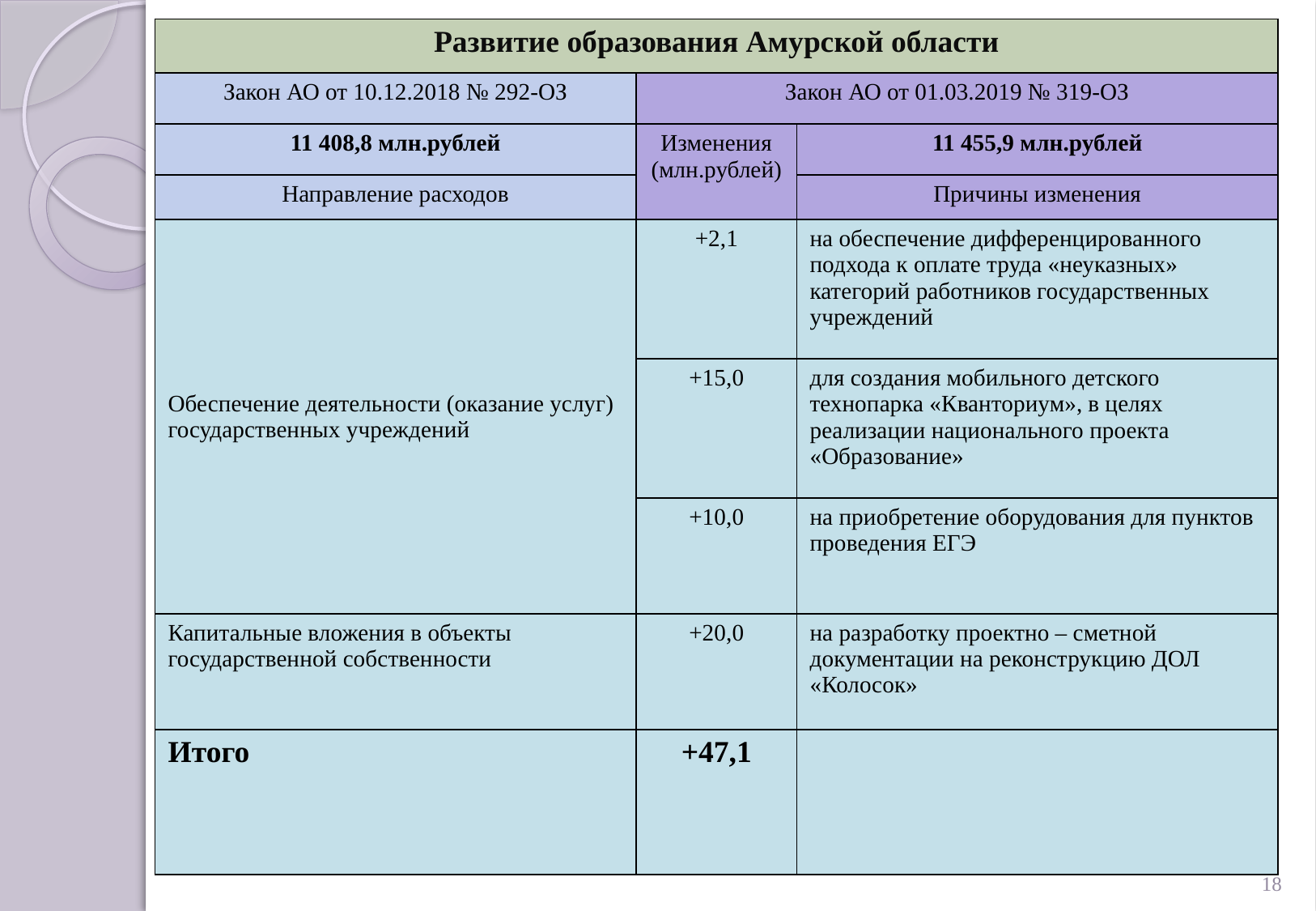

| Развитие образования Амурской области |  |  |
| --- | --- | --- |
| Закон АО от 10.12.2018 № 292-ОЗ | Закон АО от 01.03.2019 № 319-ОЗ |  |
| 11 408,8 млн.рублей | Изменения (млн.рублей) | 11 455,9 млн.рублей |
| Направление расходов |  | Причины изменения |
| Обеспечение деятельности (оказание услуг) государственных учреждений | +2,1 | на обеспечение дифференцированного подхода к оплате труда «неуказных» категорий работников государственных учреждений |
|  | +15,0 | для создания мобильного детского технопарка «Кванториум», в целях реализации национального проекта «Образование» |
|  | +10,0 | на приобретение оборудования для пунктов проведения ЕГЭ |
| Капитальные вложения в объекты государственной собственности | +20,0 | на разработку проектно – сметной документации на реконструкцию ДОЛ «Колосок» |
| Итого | +47,1 |  |
18